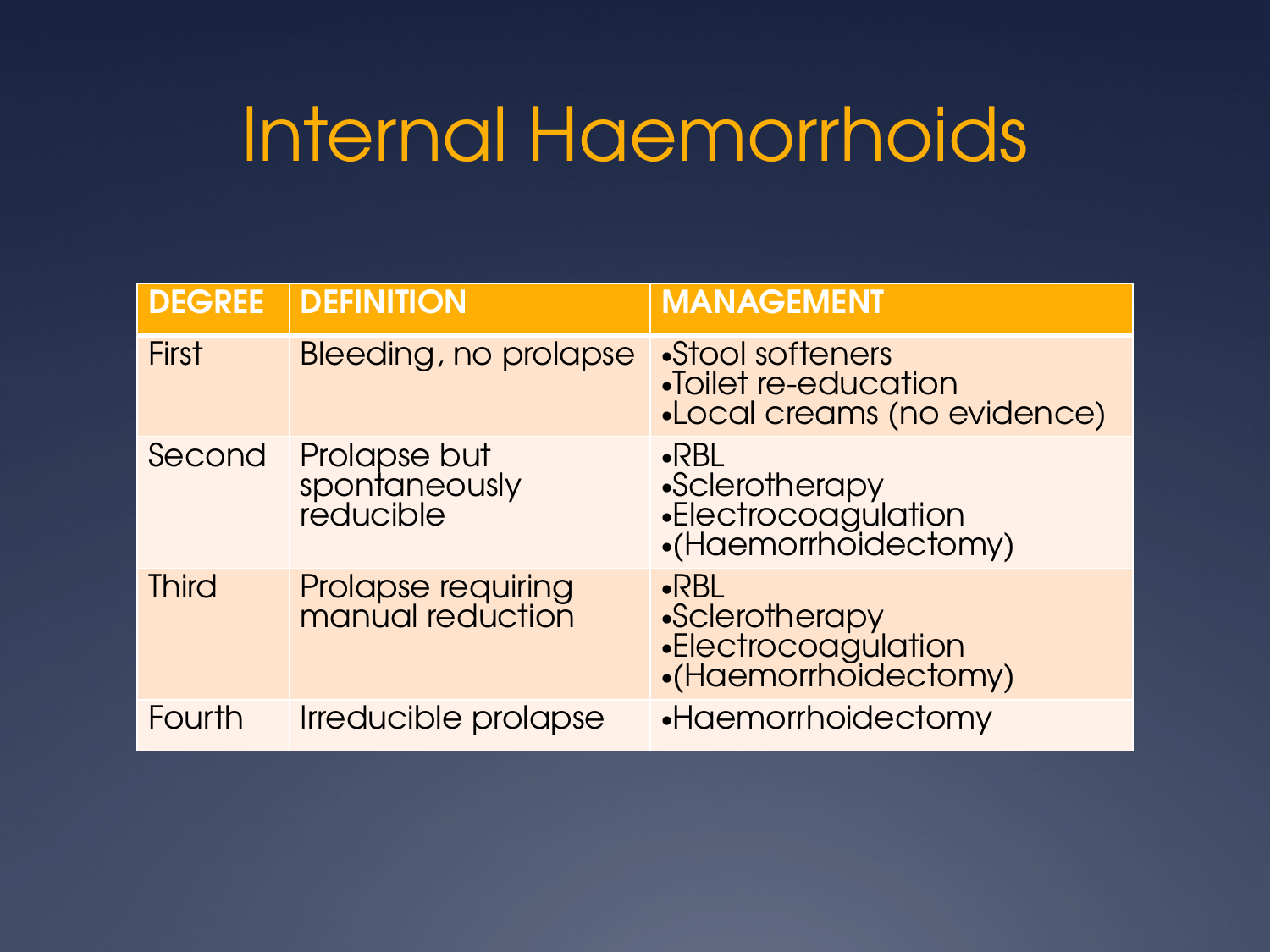

# Internal Haemorrhoids
| DEGREE | DEFINITION | MANAGEMENT |
| --- | --- | --- |
| First | Bleeding, no prolapse | Stool softeners Toilet re-education Local creams (no evidence) |
| Second | Prolapse but spontaneously reducible | RBL Sclerotherapy Electrocoagulation (Haemorrhoidectomy) |
| Third | Prolapse requiring manual reduction | RBL Sclerotherapy Electrocoagulation (Haemorrhoidectomy) |
| Fourth | Irreducible prolapse | Haemorrhoidectomy |